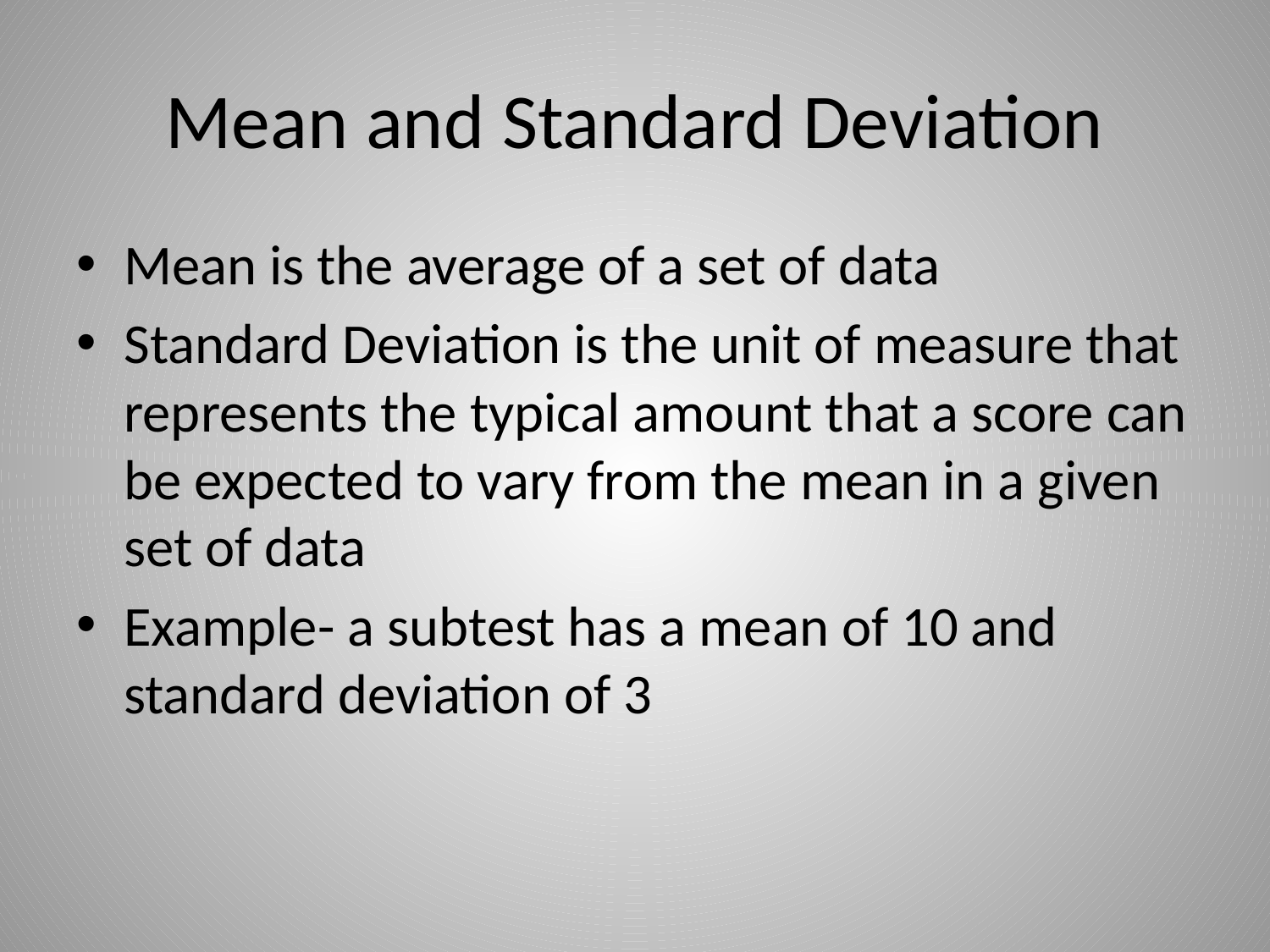

# Mean and Standard Deviation
Mean is the average of a set of data
Standard Deviation is the unit of measure that represents the typical amount that a score can be expected to vary from the mean in a given set of data
Example- a subtest has a mean of 10 and standard deviation of 3